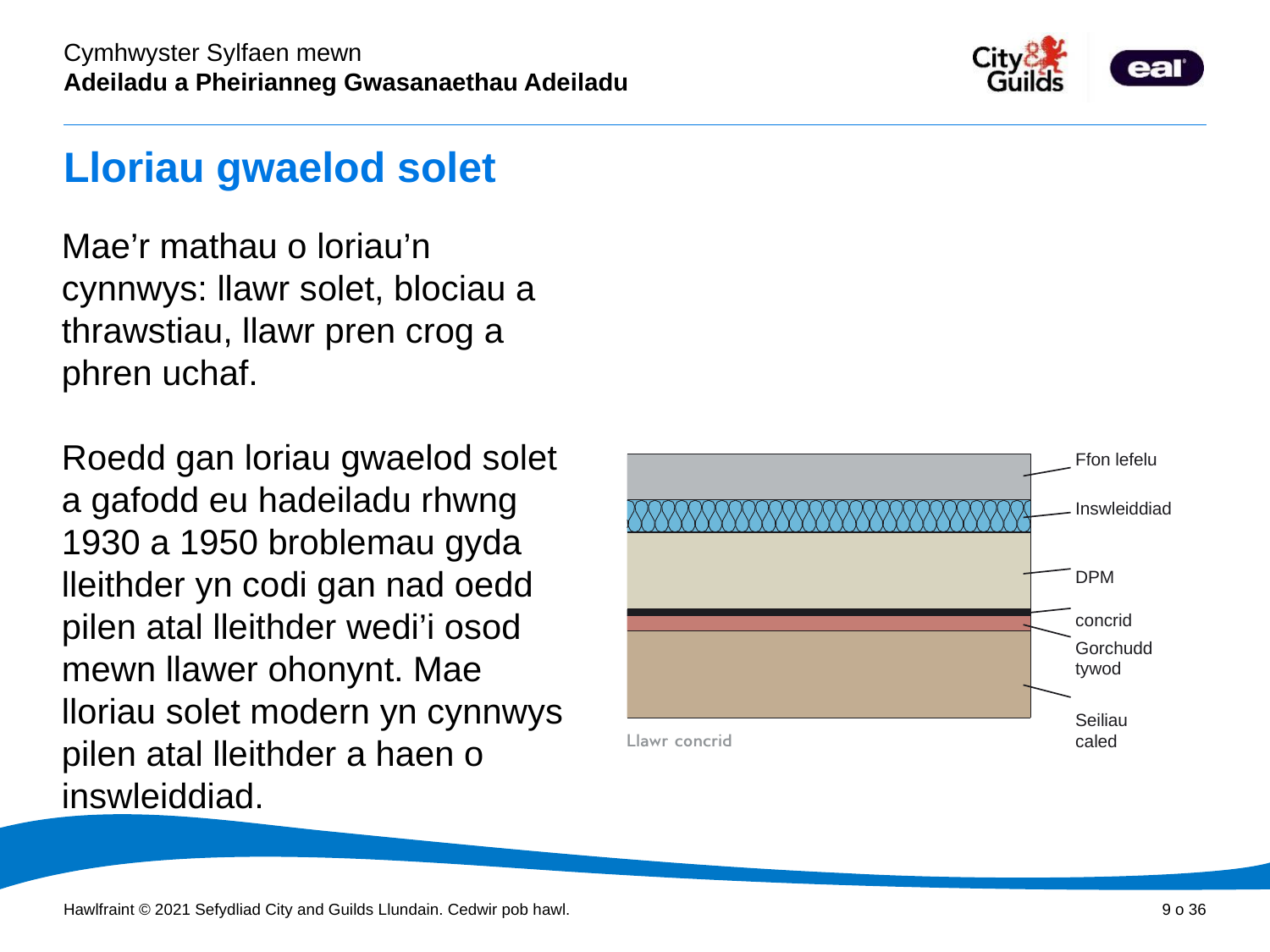

# Lloriau gwaelod solet
Mae’r mathau o loriau’n cynnwys: llawr solet, blociau a thrawstiau, llawr pren crog a phren uchaf.

Roedd gan loriau gwaelod solet a gafodd eu hadeiladu rhwng 1930 a 1950 broblemau gyda lleithder yn codi gan nad oedd pilen atal lleithder wedi’i osod mewn llawer ohonynt. Mae lloriau solet modern yn cynnwys pilen atal lleithder a haen o inswleiddiad.

Ffon lefelu

Inswleiddiad

DPM concrid
Gorchudd tywod

Seiliau caled

Llawr concrid